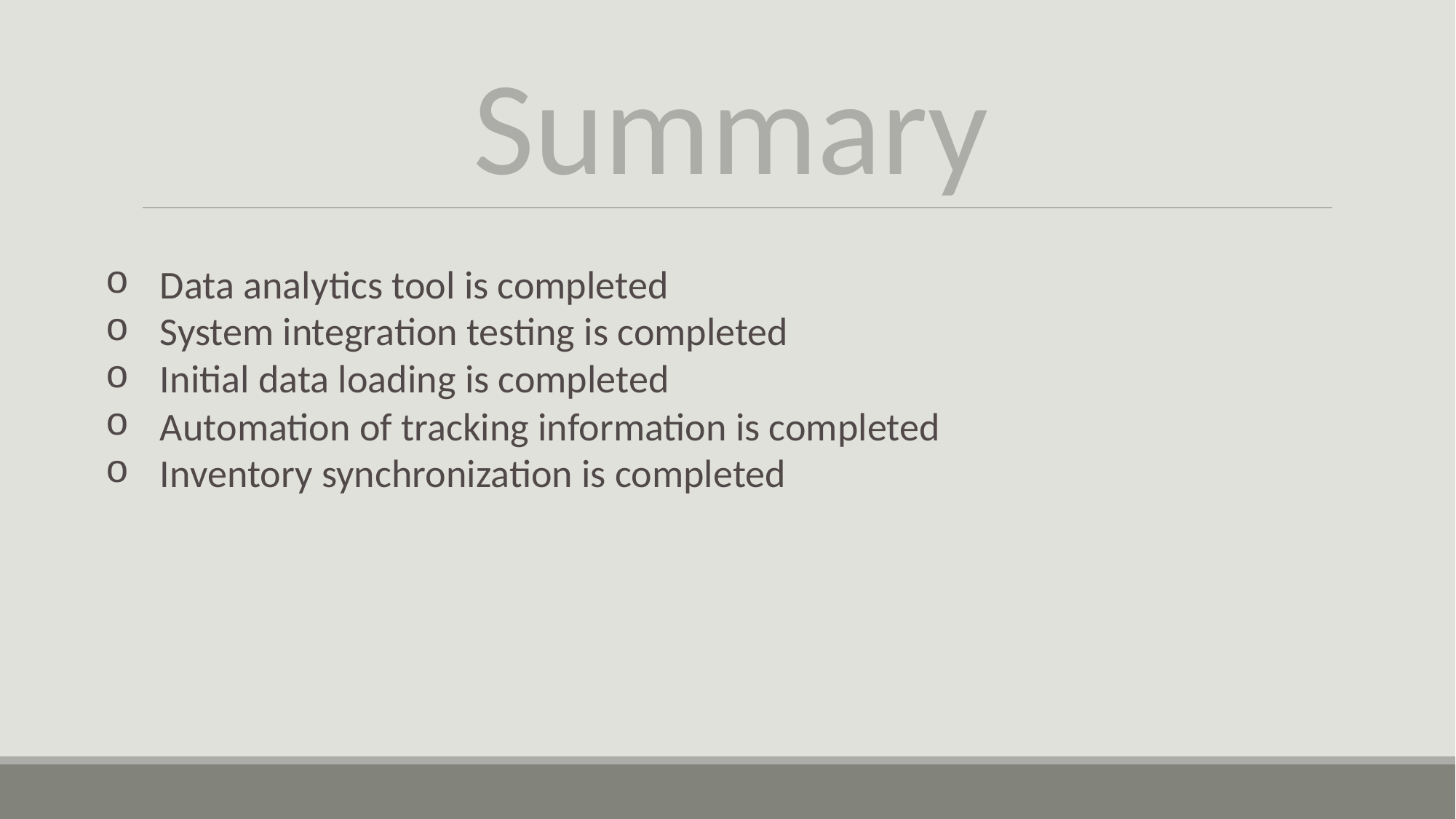

# Summary

Data analytics tool is completed
System integration testing is completed
Initial data loading is completed
Automation of tracking information is completed
Inventory synchronization is completed